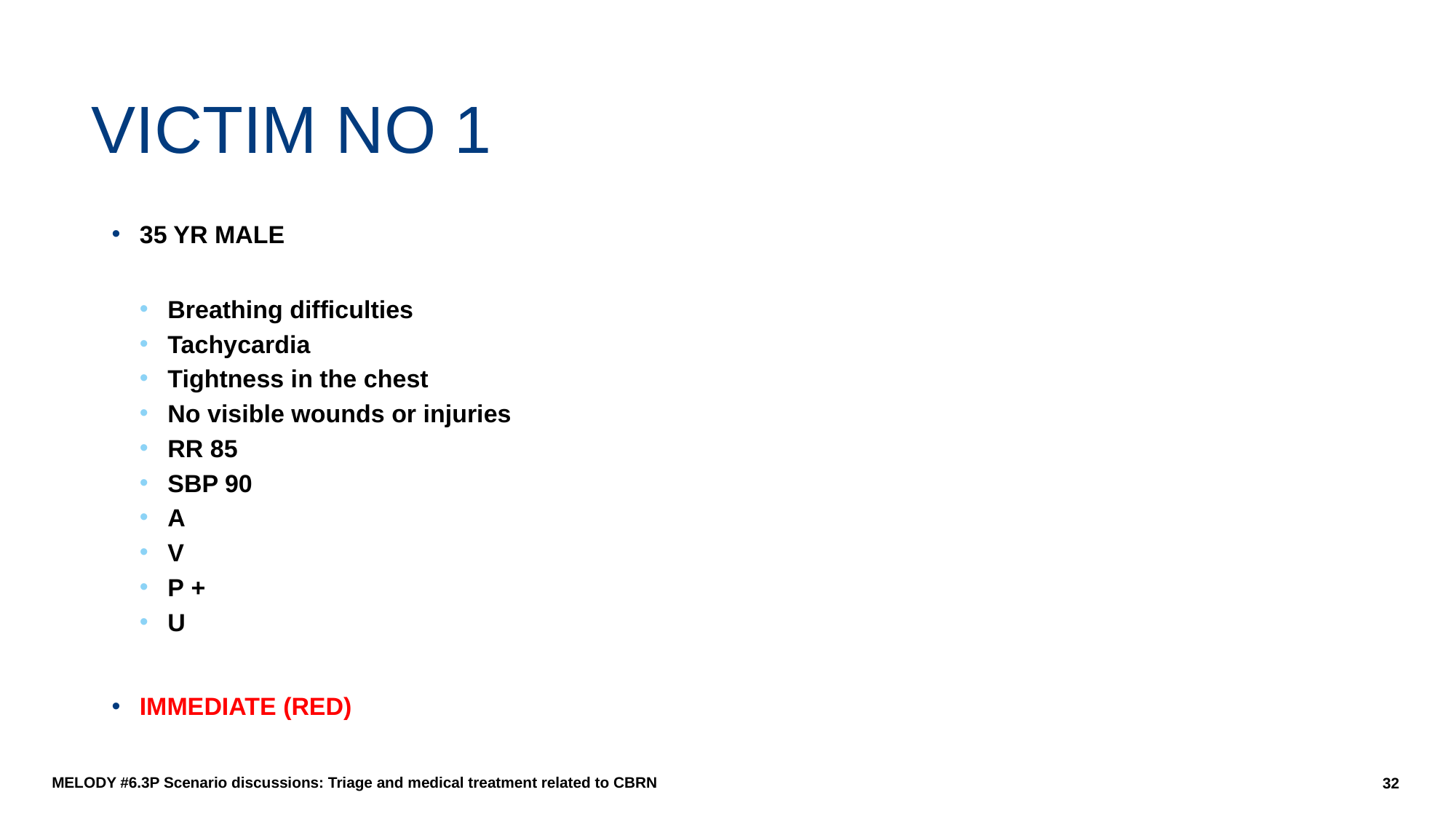

# VICTIM NO 1
35 YR MALE

Breathing difficulties
Tachycardia
Tightness in the chest
No visible wounds or injuries
RR 85
SBP 90
A
V
P +
U

IMMEDIATE (RED)

MELODY #6.3P Scenario discussions: Triage and medical treatment related to CBRN
32